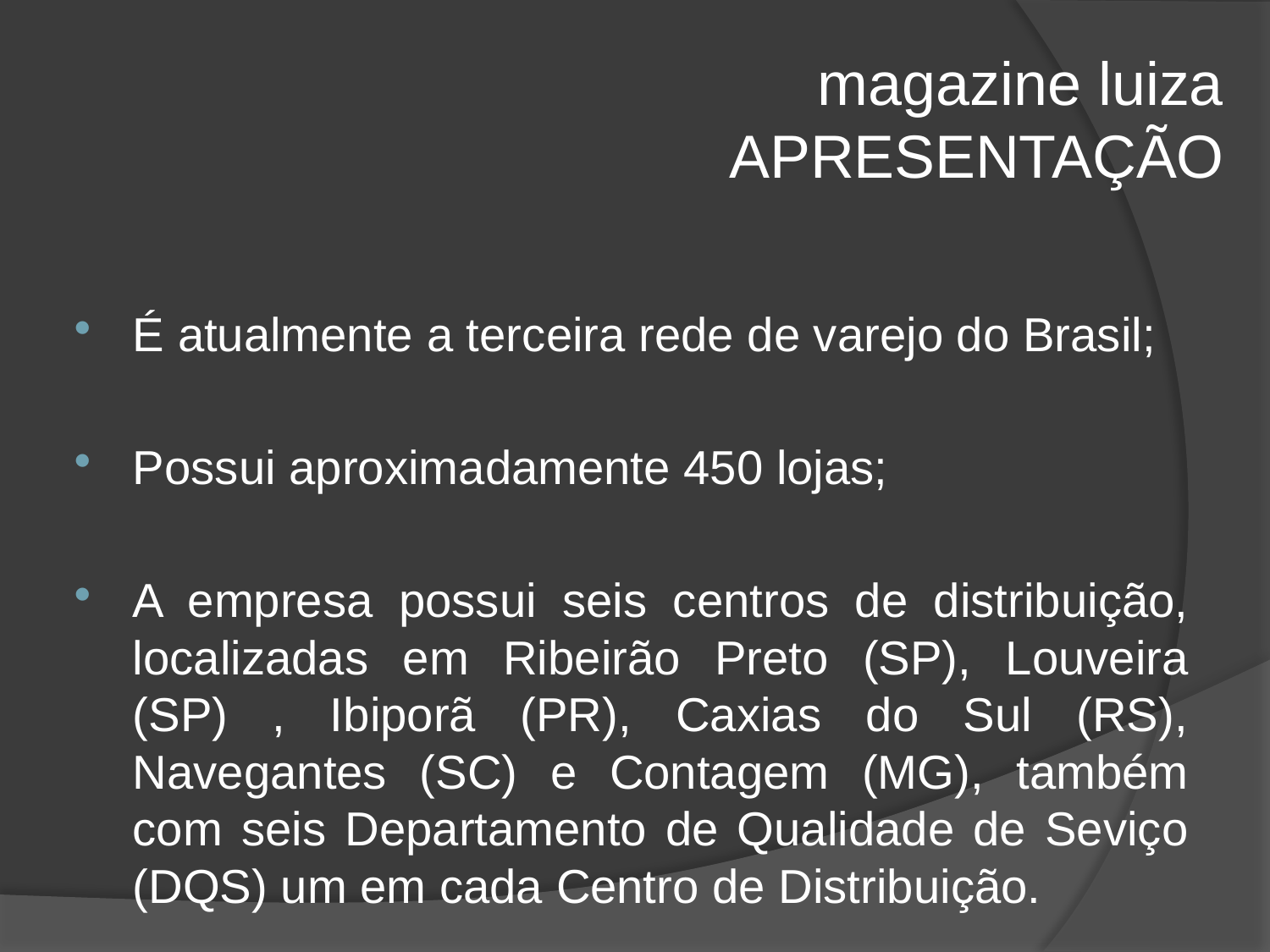

# magazine luiza APRESENTAÇÃO
É atualmente a terceira rede de varejo do Brasil;

Possui aproximadamente 450 lojas;

A empresa possui seis centros de distribuição, localizadas em Ribeirão Preto (SP), Louveira (SP) , Ibiporã (PR), Caxias do Sul (RS), Navegantes (SC) e Contagem (MG), também com seis Departamento de Qualidade de Seviço (DQS) um em cada Centro de Distribuição.